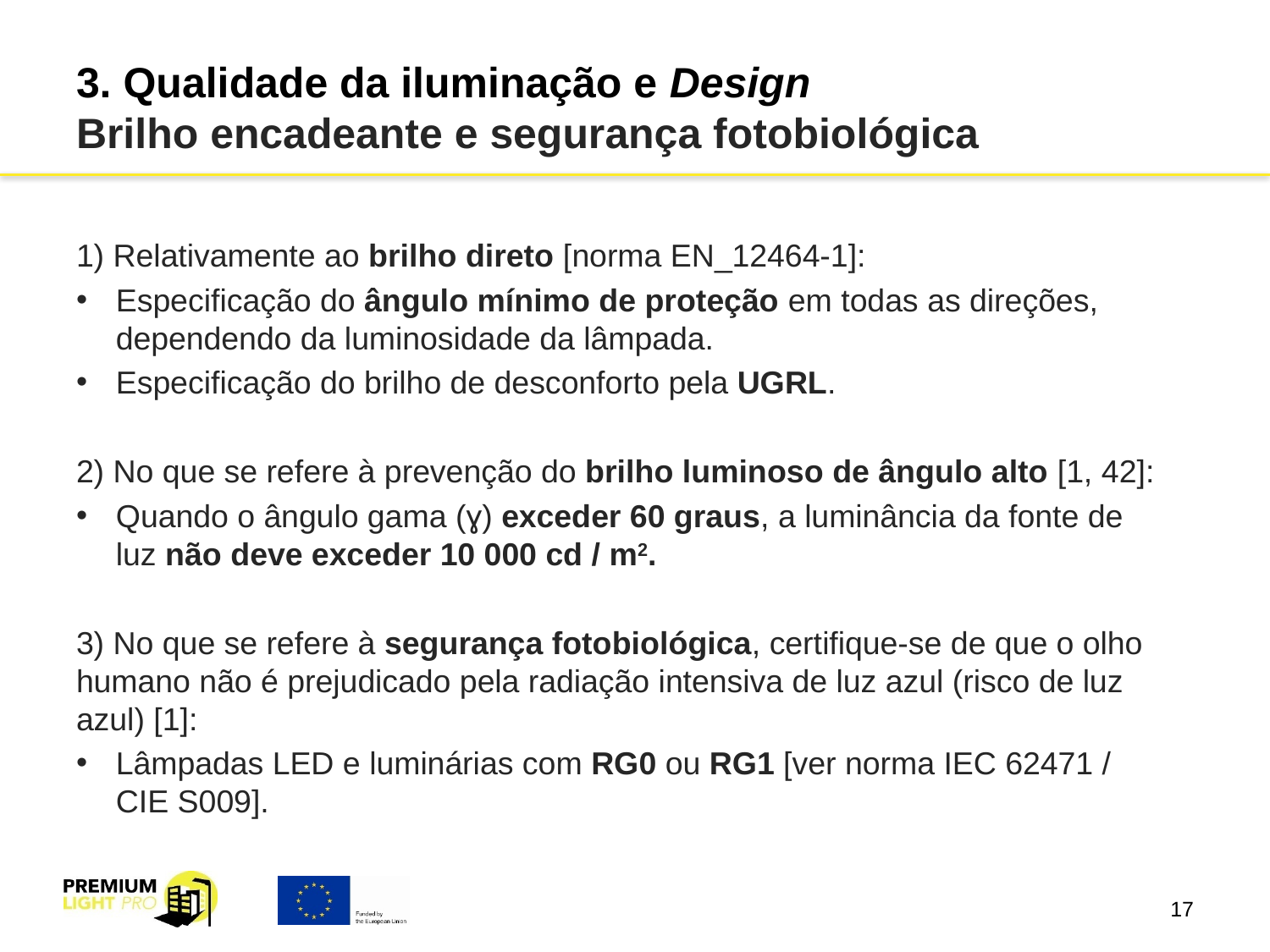

# 3. Qualidade da iluminação e Design Brilho encadeante e segurança fotobiológica
1) Relativamente ao brilho direto [norma EN_12464-1]:
Especificação do ângulo mínimo de proteção em todas as direções, dependendo da luminosidade da lâmpada.
Especificação do brilho de desconforto pela UGRL.

2) No que se refere à prevenção do brilho luminoso de ângulo alto [1, 42]:
Quando o ângulo gama (ɣ) exceder 60 graus, a luminância da fonte de luz não deve exceder 10 000 cd / m2.

3) No que se refere à segurança fotobiológica, certifique-se de que o olho humano não é prejudicado pela radiação intensiva de luz azul (risco de luz azul) [1]:
Lâmpadas LED e luminárias com RG0 ou RG1 [ver norma IEC 62471 / CIE S009].